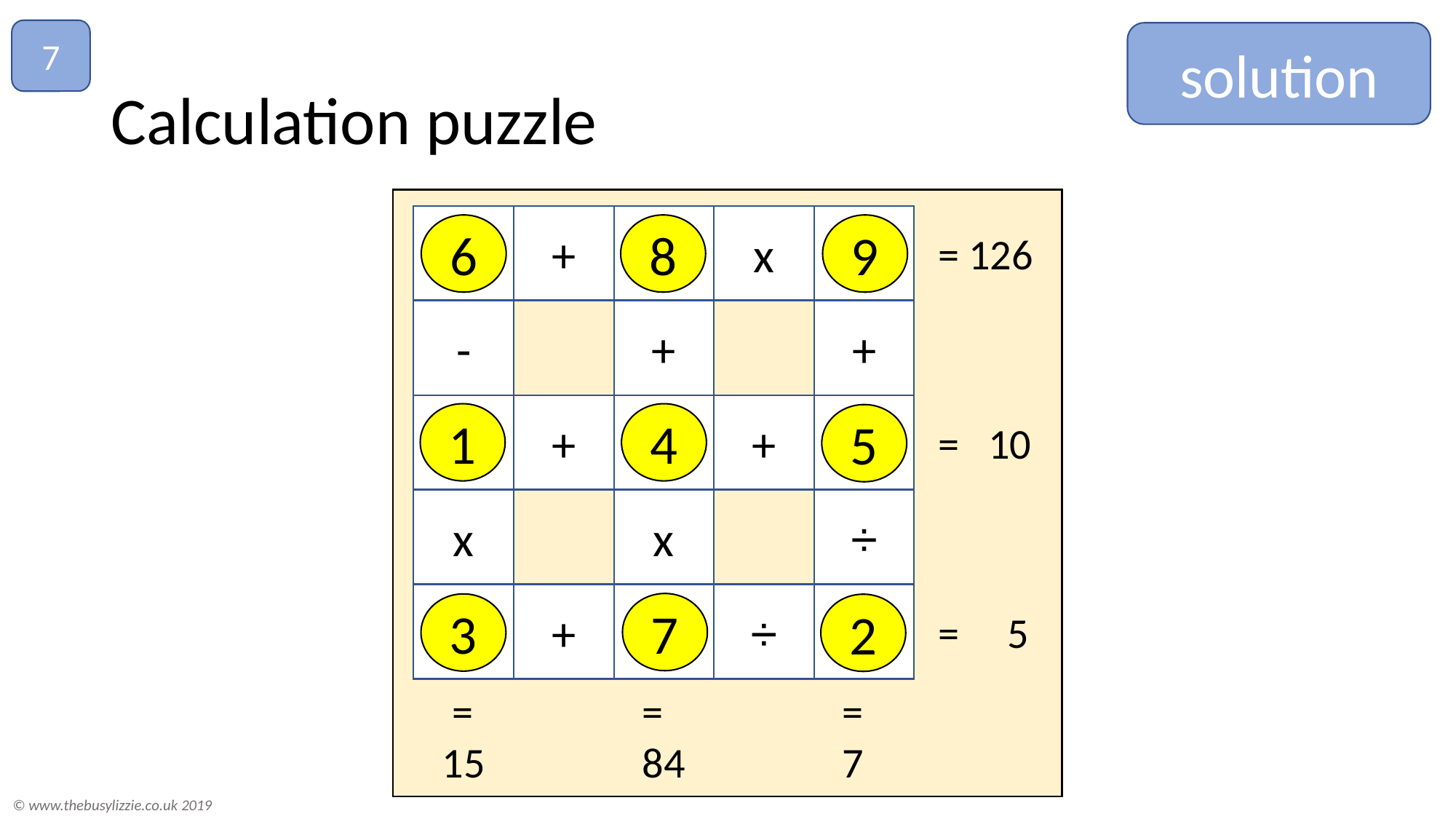

7
solution
# Calculation puzzle

+

x
+
-

+

+

+

÷

x

x

+

÷
6
8
9
= 126
1
4
5
=   10
7
3
2
=     5
 =
 7
 =
15
 =
 84
© www.thebusylizzie.co.uk 2019